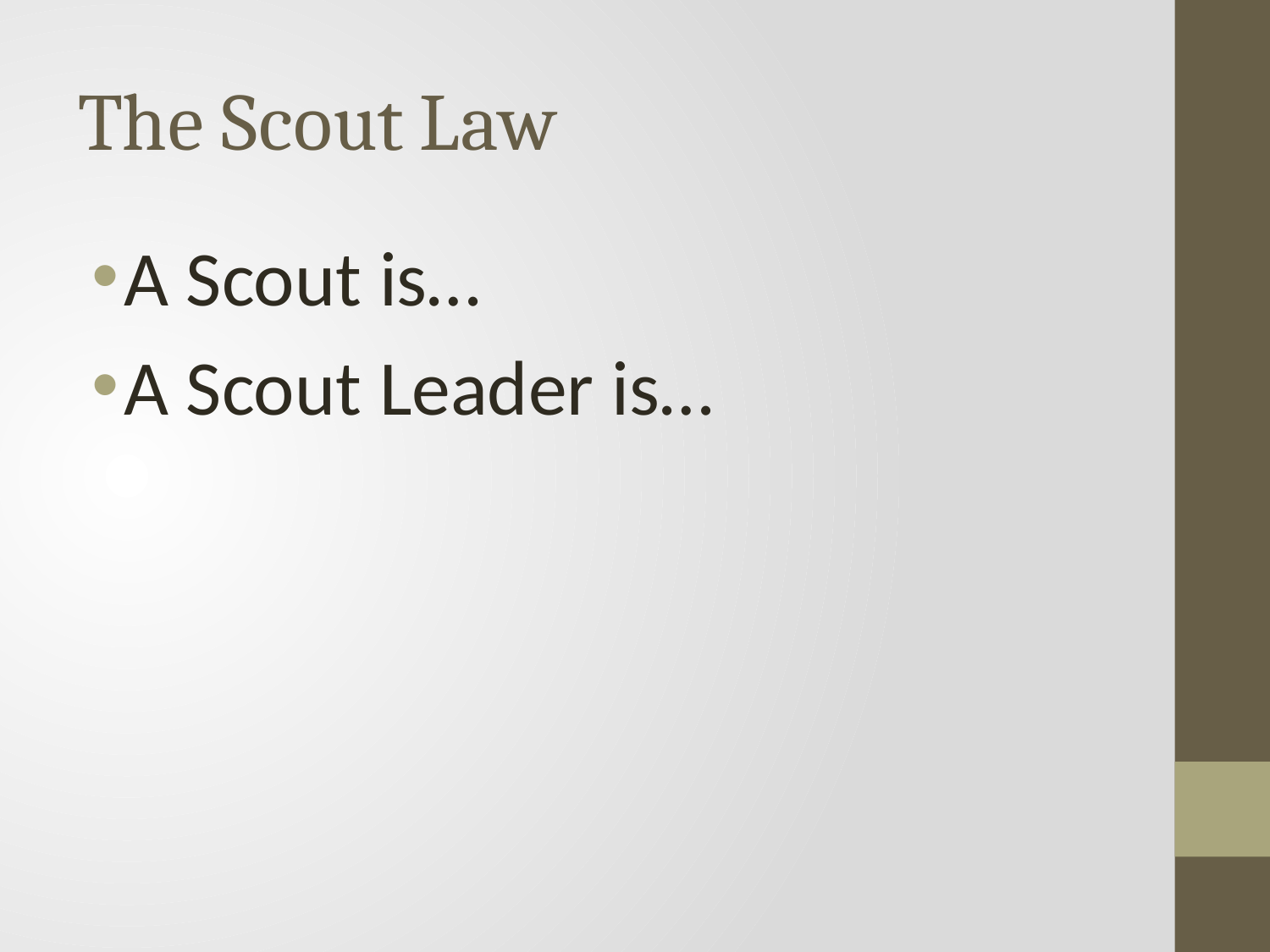

# The Scout Law
A Scout is…
A Scout Leader is…